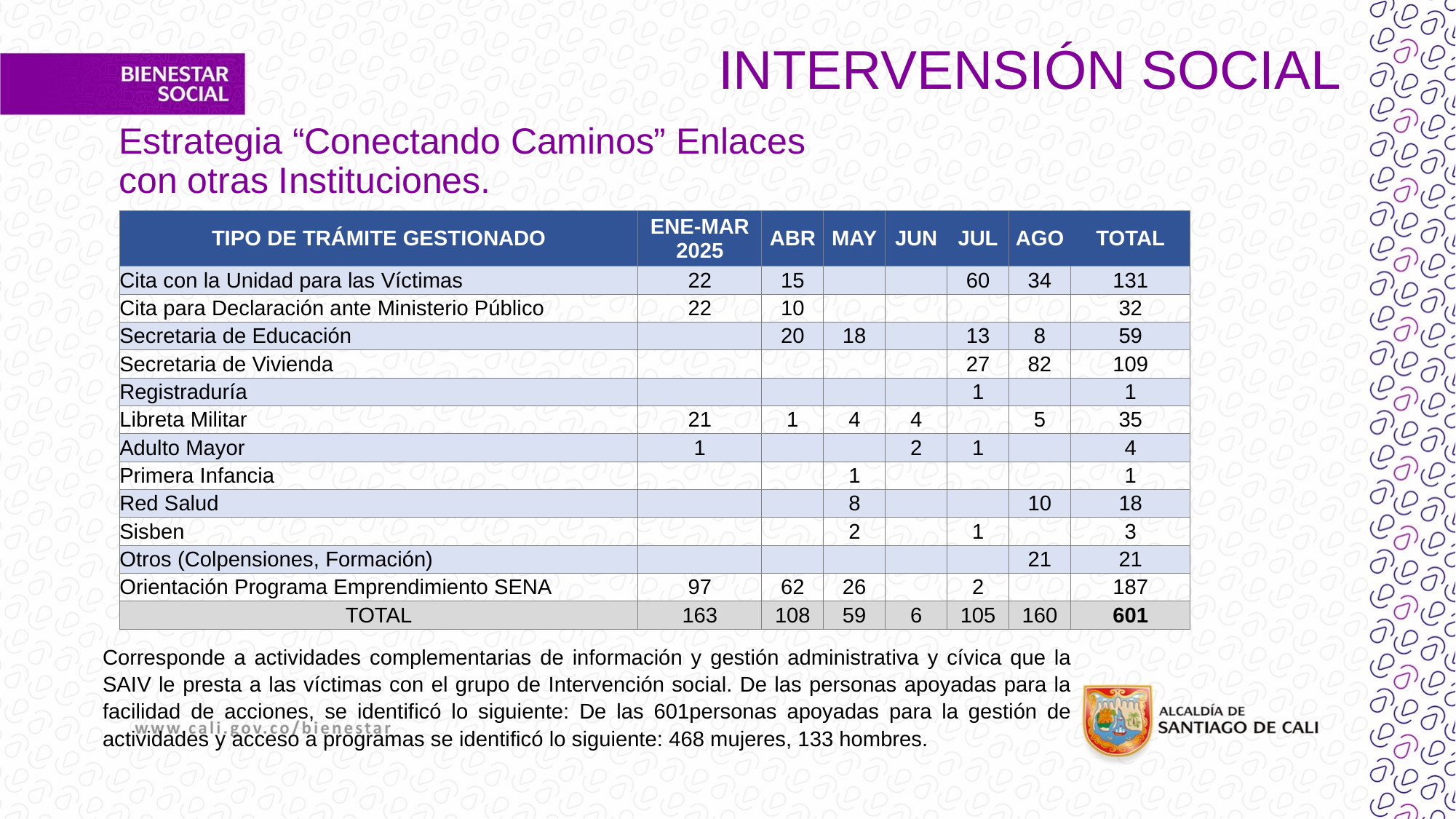

# INTERVENSIÓN SOCIAL
Estrategia “Conectando Caminos” Enlaces con otras Instituciones.
|  |  |  |  |  |  |  |  |
| --- | --- | --- | --- | --- | --- | --- | --- |
| TIPO DE TRÁMITE GESTIONADO | ENE-MAR 2025 | ABR | MAY | JUN | JUL | AGO | TOTAL |
| Cita con la Unidad para las Víctimas | 22 | 15 |  |  | 60 | 34 | 131 |
| Cita para Declaración ante Ministerio Público | 22 | 10 |  |  |  |  | 32 |
| Secretaria de Educación |  | 20 | 18 |  | 13 | 8 | 59 |
| Secretaria de Vivienda |  |  |  |  | 27 | 82 | 109 |
| Registraduría |  |  |  |  | 1 |  | 1 |
| Libreta Militar | 21 | 1 | 4 | 4 |  | 5 | 35 |
| Adulto Mayor | 1 |  |  | 2 | 1 |  | 4 |
| Primera Infancia |  |  | 1 |  |  |  | 1 |
| Red Salud |  |  | 8 |  |  | 10 | 18 |
| Sisben |  |  | 2 |  | 1 |  | 3 |
| Otros (Colpensiones, Formación) |  |  |  |  |  | 21 | 21 |
| Orientación Programa Emprendimiento SENA | 97 | 62 | 26 |  | 2 |  | 187 |
| TOTAL | 163 | 108 | 59 | 6 | 105 | 160 | 601 |
Corresponde a actividades complementarias de información y gestión administrativa y cívica que la SAIV le presta a las víctimas con el grupo de Intervención social. De las personas apoyadas para la facilidad de acciones, se identificó lo siguiente: De las 601personas apoyadas para la gestión de actividades y acceso a programas se identificó lo siguiente: 468 mujeres, 133 hombres.